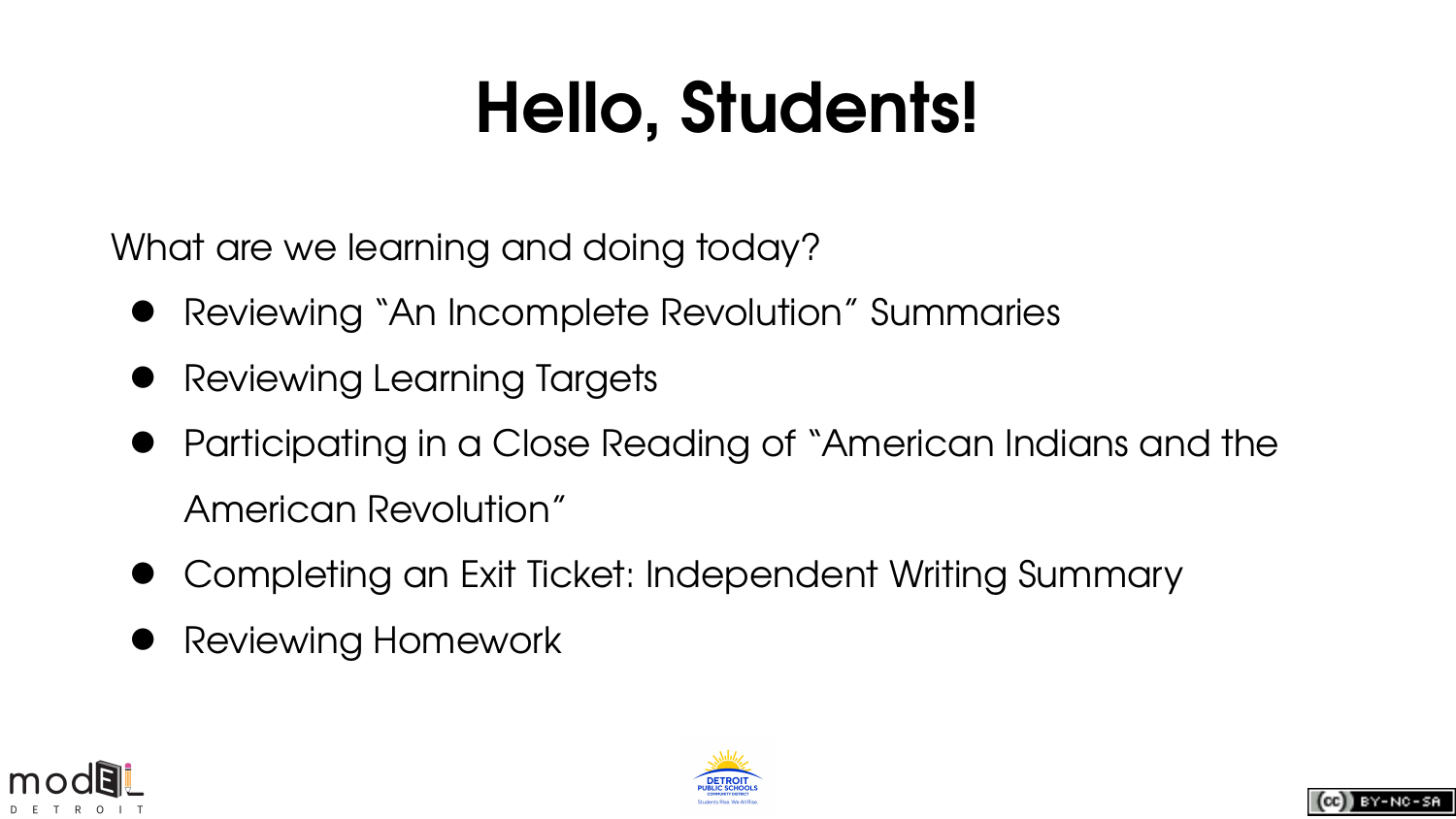

# Hello, Students!
What are we learning and doing today?
Reviewing “An Incomplete Revolution” Summaries
Reviewing Learning Targets
Participating in a Close Reading of “American Indians and the American Revolution”
Completing an Exit Ticket: Independent Writing Summary
Reviewing Homework